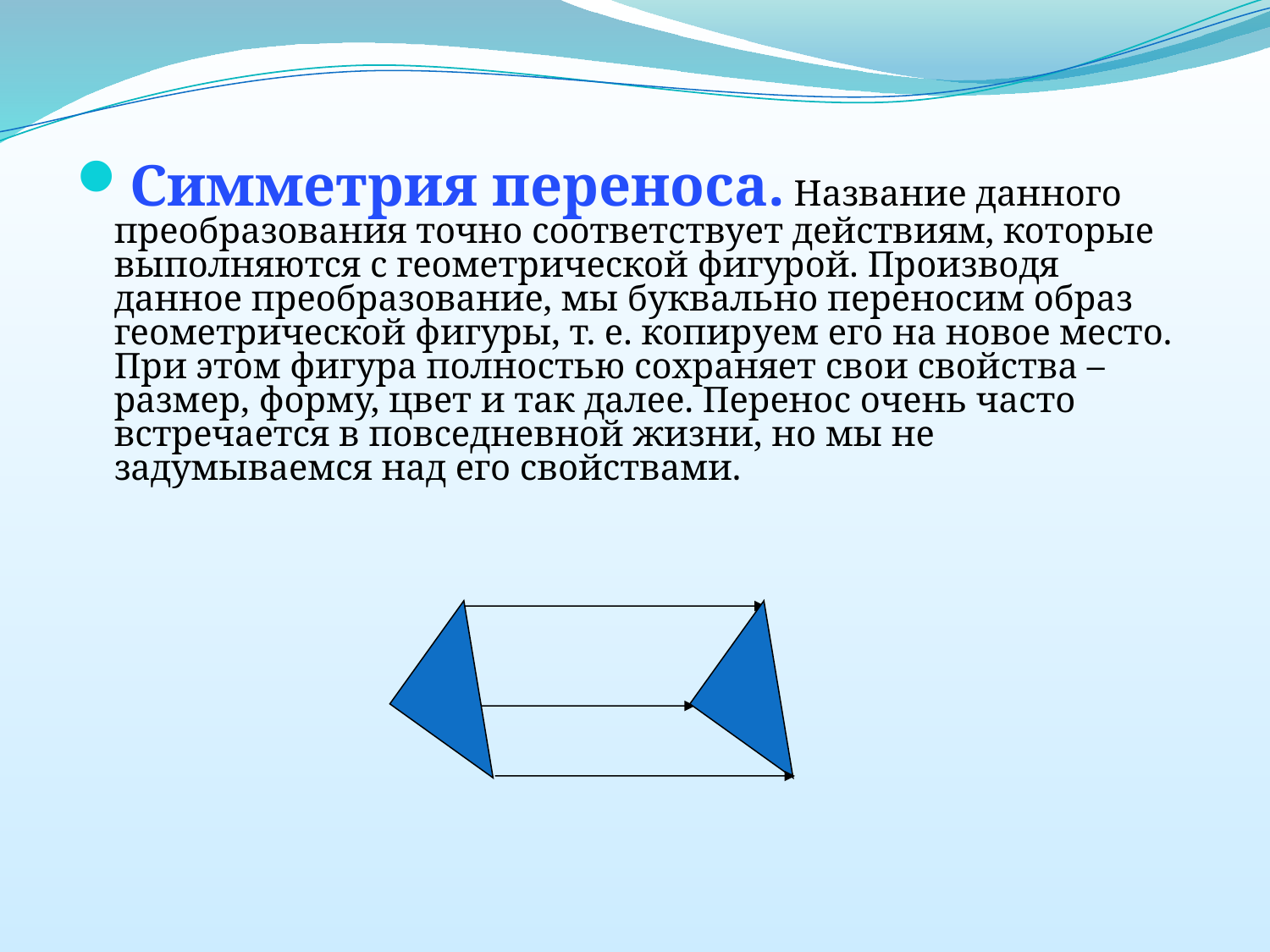

Симметрия переноса. Название данного преобразования точно соответствует действиям, которые выполняются с геометрической фигурой. Производя данное преобразование, мы буквально переносим образ геометрической фигуры, т. е. копируем его на новое место. При этом фигура полностью сохраняет свои свойства – размер, форму, цвет и так далее. Перенос очень часто встречается в повседневной жизни, но мы не задумываемся над его свойствами.